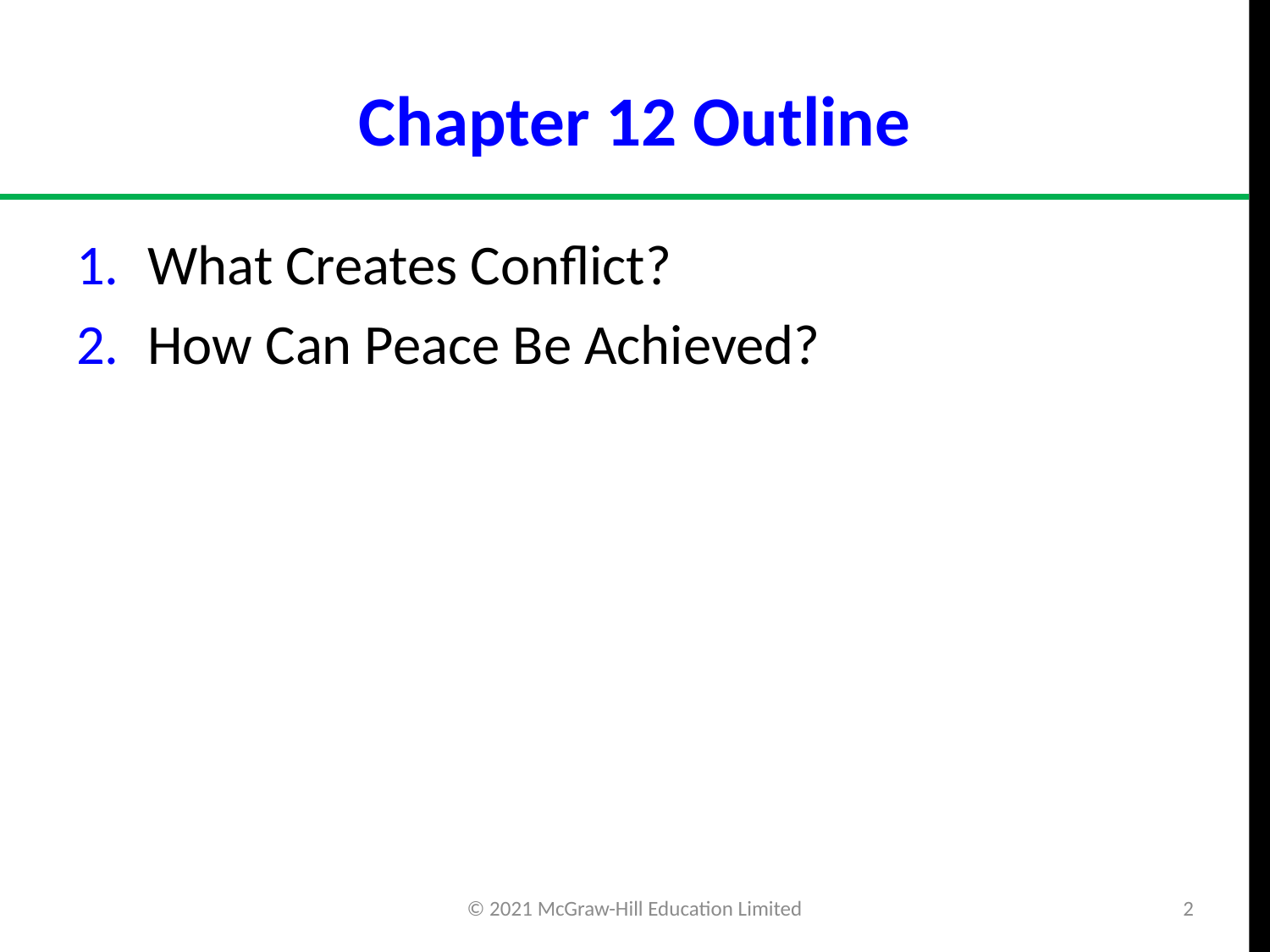

# Chapter 12 Outline
What Creates Conflict?
How Can Peace Be Achieved?
© 2021 McGraw-Hill Education Limited
2